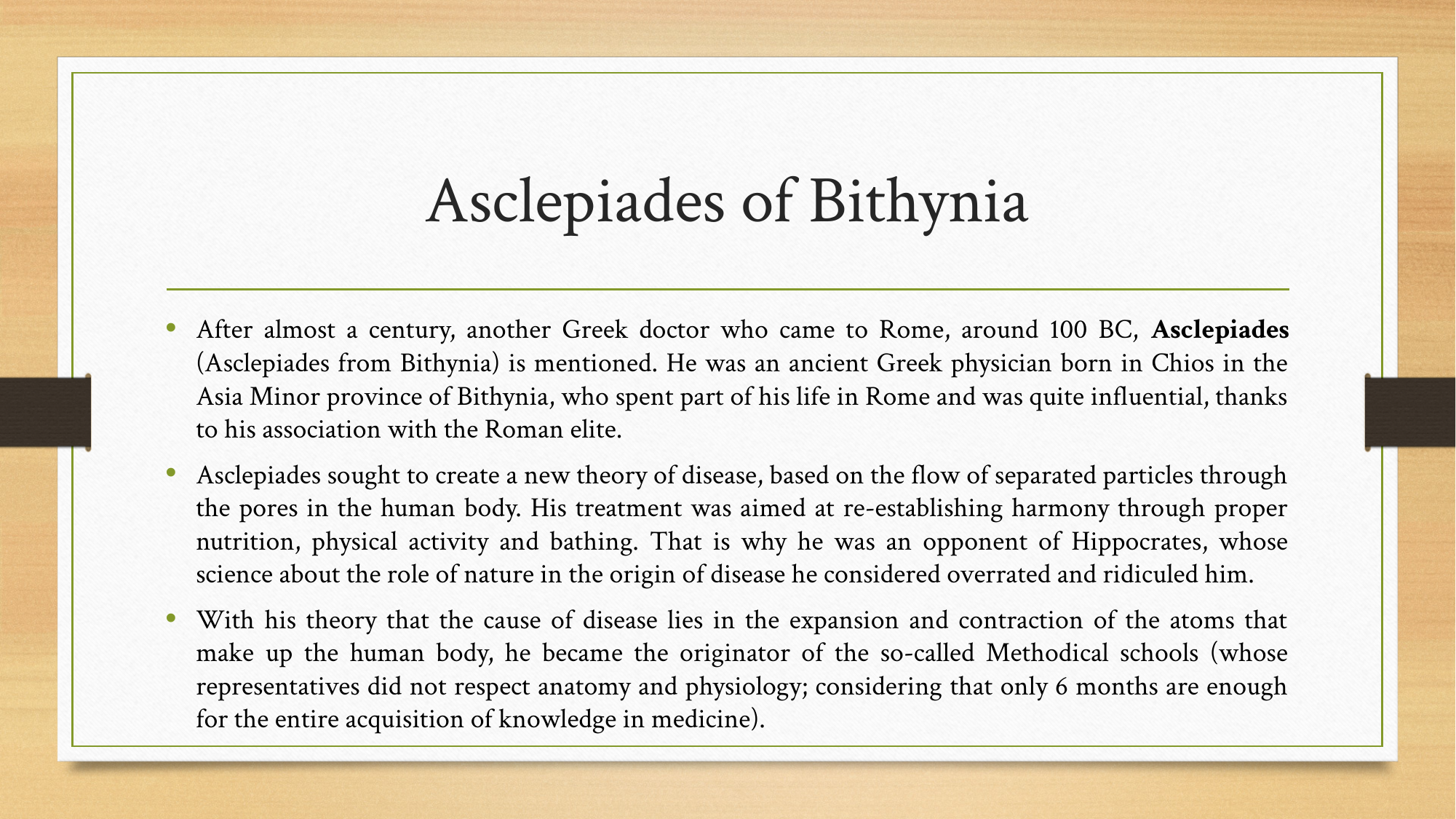

# Asclepiades of Bithynia
After almost a century, another Greek doctor who came to Rome, around 100 BC, Asclepiades (Asclepiades from Bithynia) is mentioned. He was an ancient Greek physician born in Chios in the Asia Minor province of Bithynia, who spent part of his life in Rome and was quite influential, thanks to his association with the Roman elite.
Asclepiades sought to create a new theory of disease, based on the flow of separated particles through the pores in the human body. His treatment was aimed at re-establishing harmony through proper nutrition, physical activity and bathing. That is why he was an opponent of Hippocrates, whose science about the role of nature in the origin of disease he considered overrated and ridiculed him.
With his theory that the cause of disease lies in the expansion and contraction of the atoms that make up the human body, he became the originator of the so-called Methodical schools (whose representatives did not respect anatomy and physiology; considering that only 6 months are enough for the entire acquisition of knowledge in medicine).